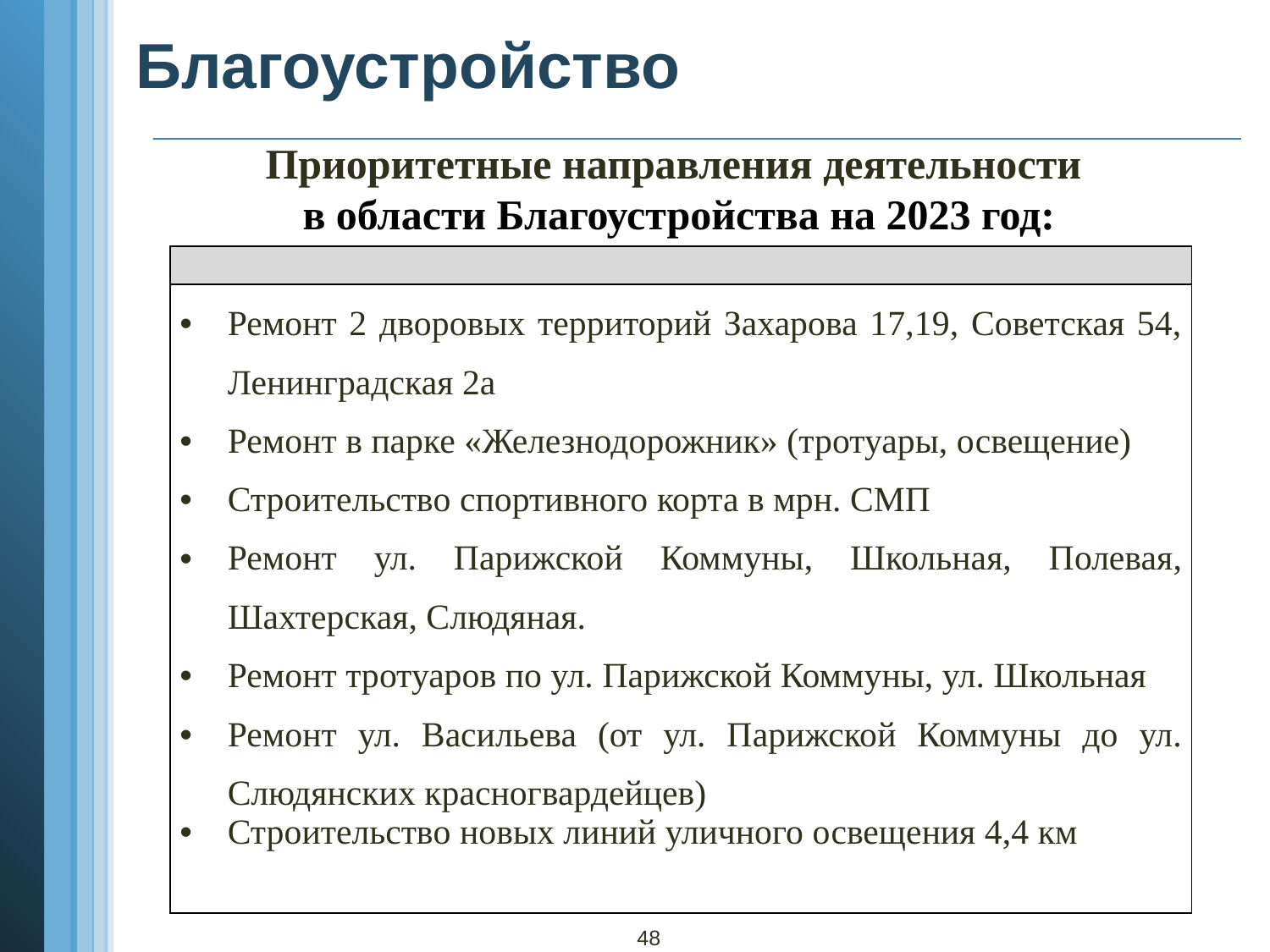

Благоустройство
Приоритетные направления деятельности
 в области Благоустройства на 2023 год:
|  |
| --- |
| Ремонт 2 дворовых территорий Захарова 17,19, Советская 54, Ленинградская 2а Ремонт в парке «Железнодорожник» (тротуары, освещение) Строительство спортивного корта в мрн. СМП Ремонт ул. Парижской Коммуны, Школьная, Полевая, Шахтерская, Слюдяная. Ремонт тротуаров по ул. Парижской Коммуны, ул. Школьная Ремонт ул. Васильева (от ул. Парижской Коммуны до ул. Слюдянских красногвардейцев) Строительство новых линий уличного освещения 4,4 км |

48